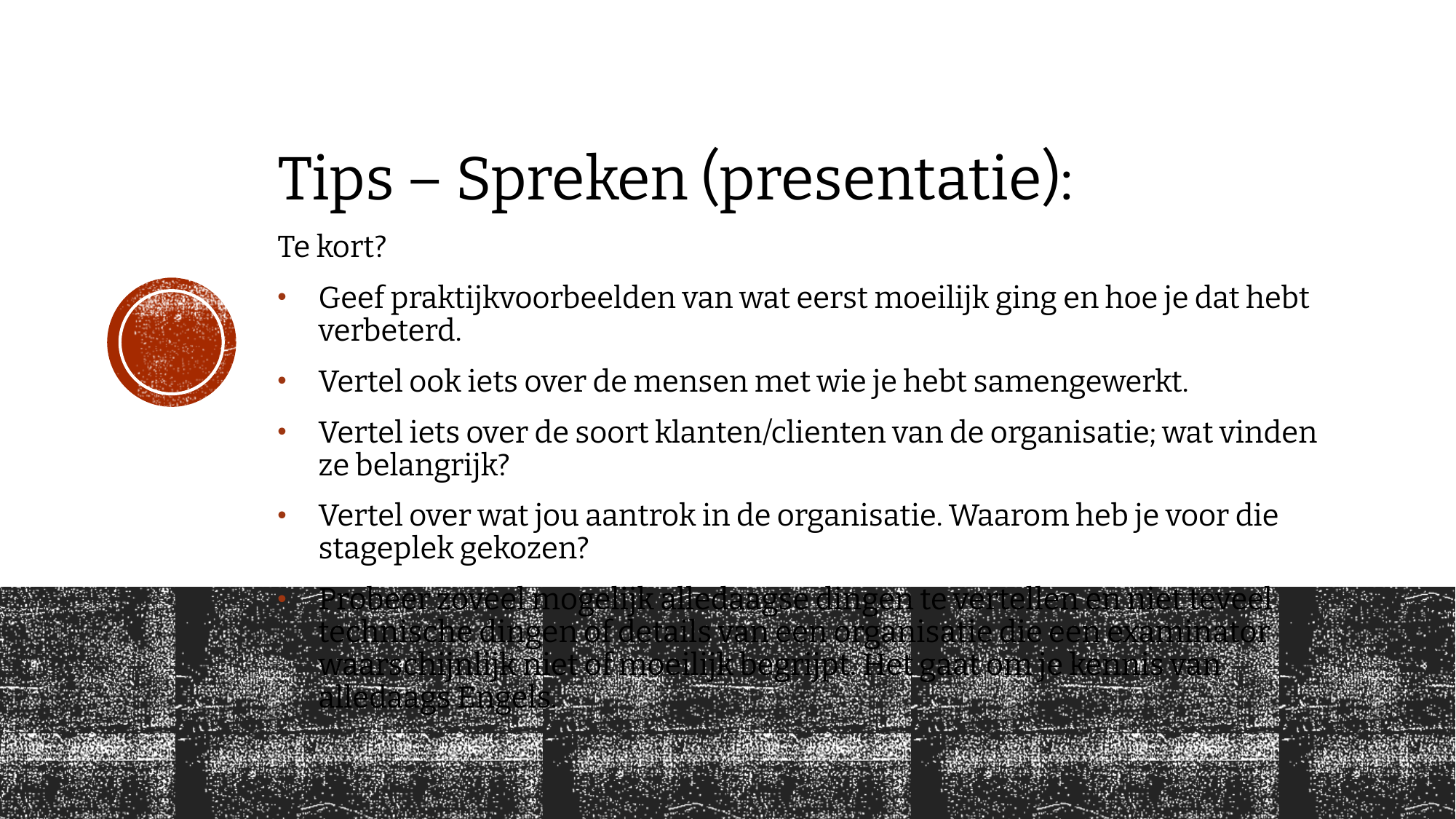

Tips – Spreken (presentatie):
Te kort?
Geef praktijkvoorbeelden van wat eerst moeilijk ging en hoe je dat hebt verbeterd.
Vertel ook iets over de mensen met wie je hebt samengewerkt.
Vertel iets over de soort klanten/clienten van de organisatie; wat vinden ze belangrijk?
Vertel over wat jou aantrok in de organisatie. Waarom heb je voor die stageplek gekozen?
Probeer zoveel mogelijk alledaagse dingen te vertellen en niet teveel technische dingen of details van een organisatie die een examinator waarschijnlijk niet of moeilijk begrijpt. Het gaat om je kennis van alledaags Engels.